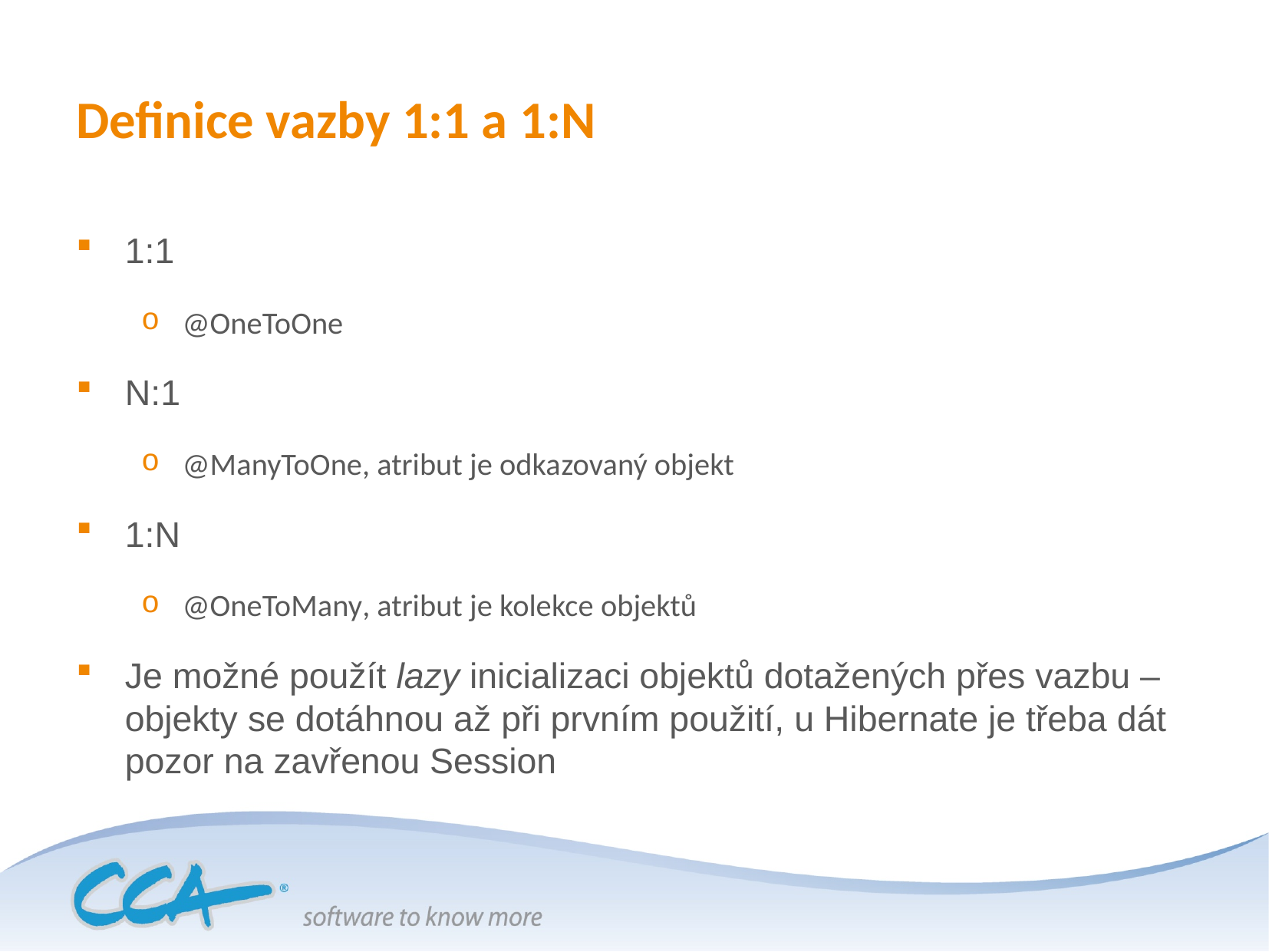

# Definice vazby 1:1 a 1:N
1:1
@OneToOne
N:1
@ManyToOne, atribut je odkazovaný objekt
1:N
@OneToMany, atribut je kolekce objektů
Je možné použít lazy inicializaci objektů dotažených přes vazbu – objekty se dotáhnou až při prvním použití, u Hibernate je třeba dát pozor na zavřenou Session